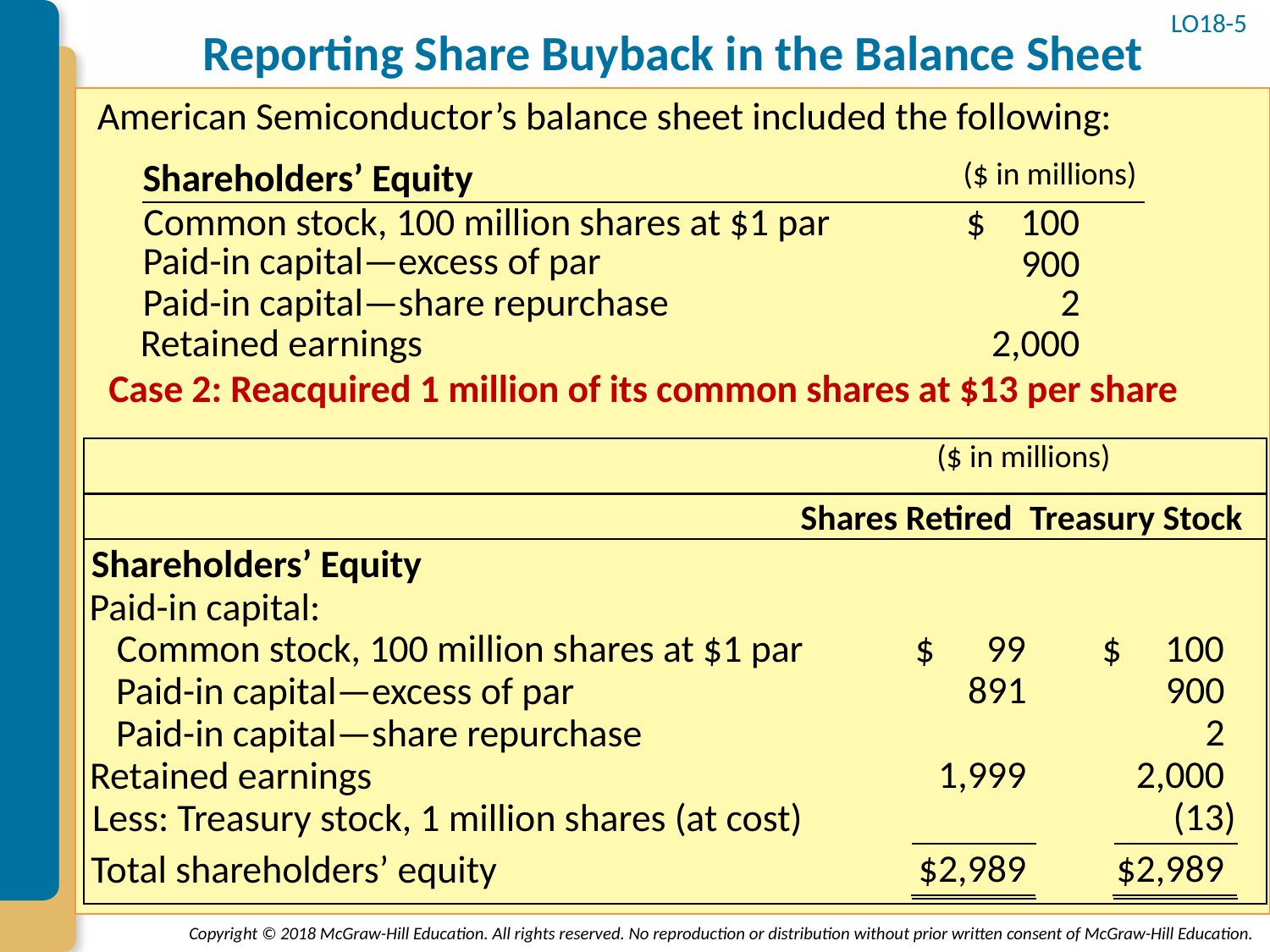

LO18-5
# Reporting Share Buyback in the Balance Sheet
American Semiconductor’s balance sheet included the following:

Shareholders’ Equity
($ in millions)

Common stock, 100 million shares at $1 par
$    100
Paid-in capital—excess of par
900
Paid-in capital—share repurchase
2
Retained earnings
2,000
Case 2: Reacquired 1 million of its common shares at $13 per share
($ in millions)

Shares Retired
Treasury Stock
Shareholders’ Equity
Paid-in capital:
Common stock, 100 million shares at $1 par
$      99
$     100
891
900
Paid-in capital—excess of par
2
Paid-in capital—share repurchase
1,999
2,000
Retained earnings
(13)
Less: Treasury stock, 1 million shares (at cost)
$2,989
$2,989
Total shareholders’ equity